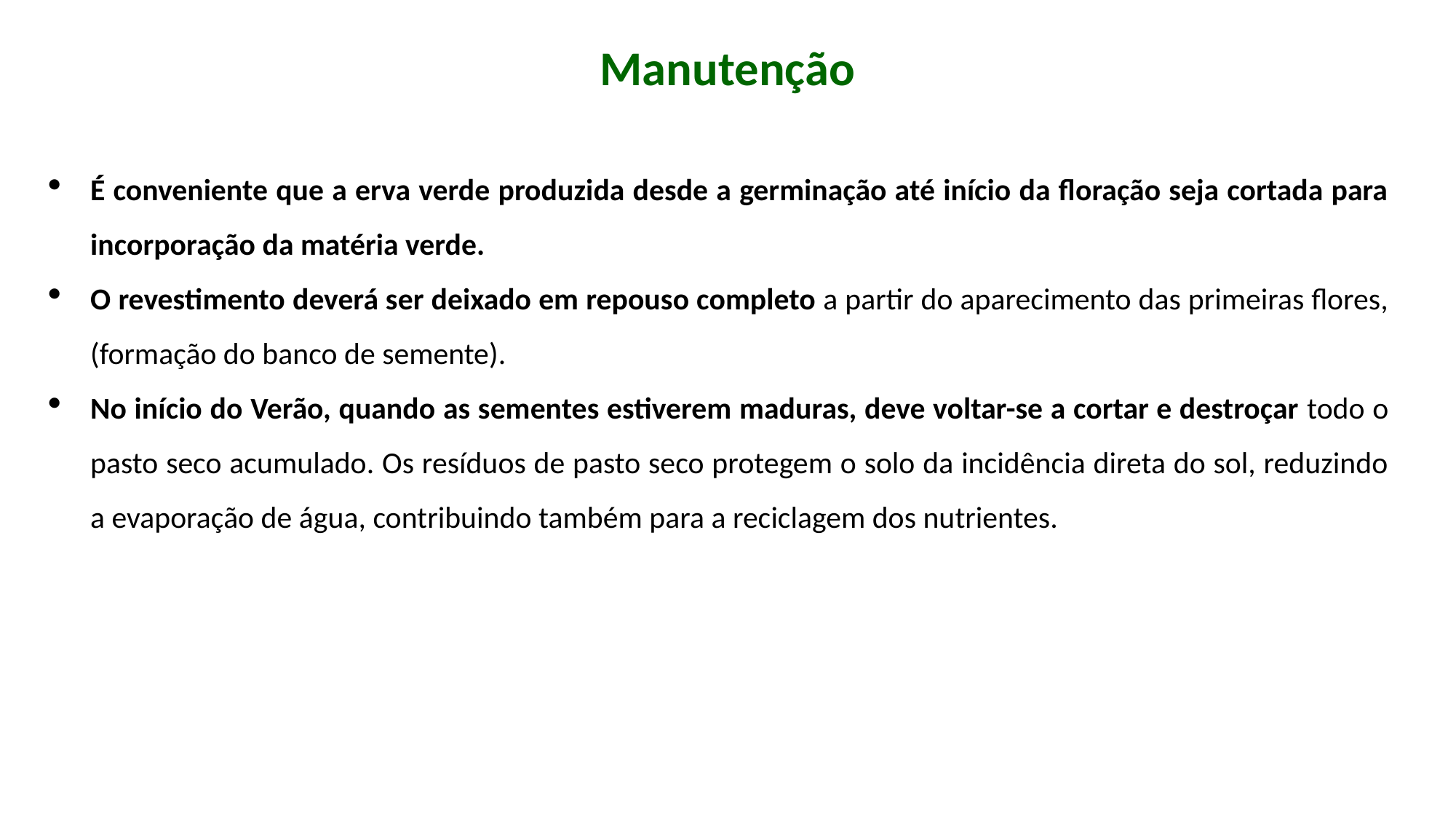

Manutenção
É conveniente que a erva verde produzida desde a germinação até início da floração seja cortada para incorporação da matéria verde.
O revestimento deverá ser deixado em repouso completo a partir do aparecimento das primeiras flores, (formação do banco de semente).
No início do Verão, quando as sementes estiverem maduras, deve voltar-se a cortar e destroçar todo o pasto seco acumulado. Os resíduos de pasto seco protegem o solo da incidência direta do sol, reduzindo a evaporação de água, contribuindo também para a reciclagem dos nutrientes.